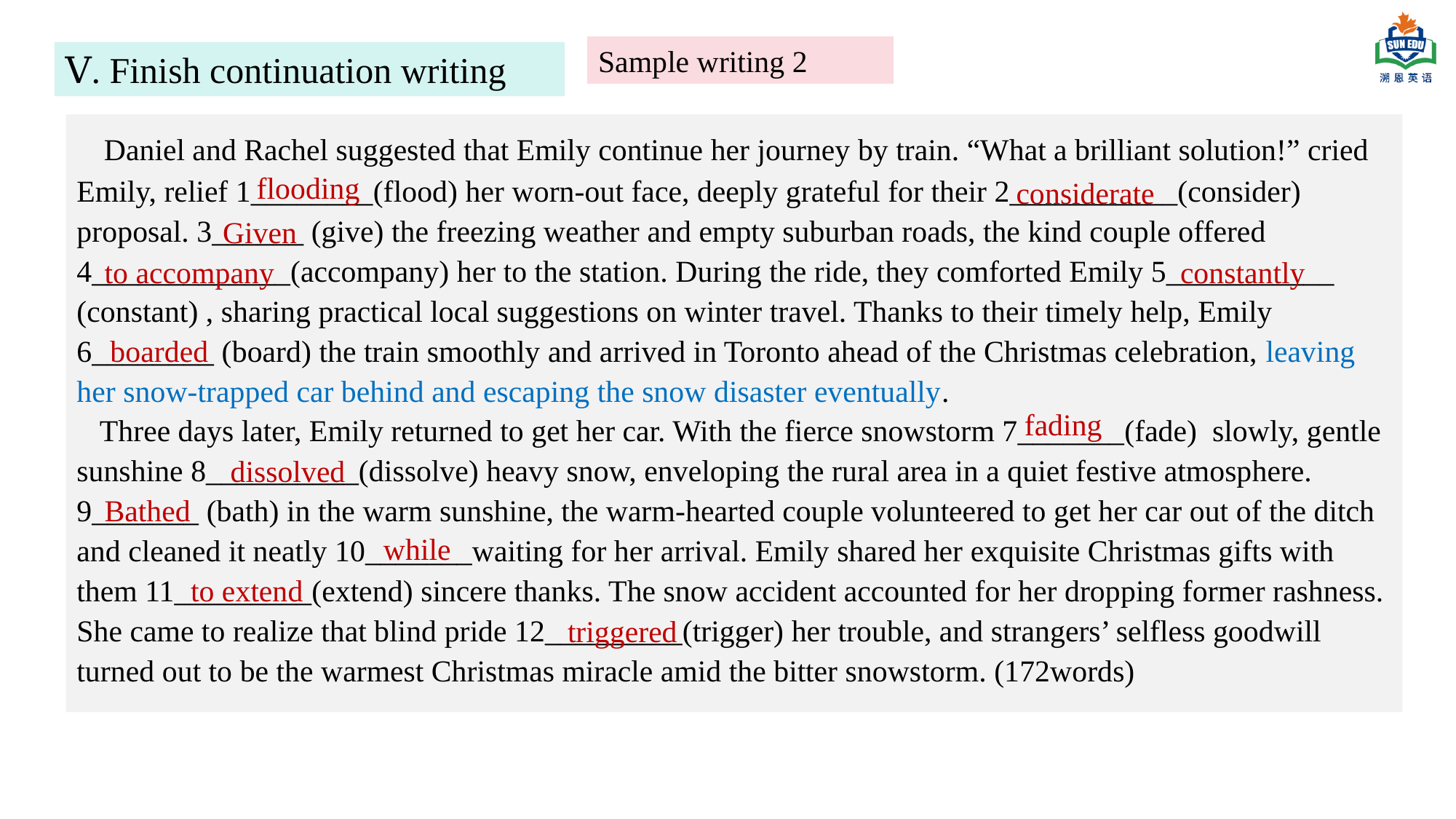

Sample writing 2
Ⅴ. Finish continuation writing
   Daniel and Rachel suggested that Emily continue her journey by train. “What a brilliant solution!” cried Emily, relief 1________(flood) her worn-out face, deeply grateful for their 2___________(consider)  proposal. 3______ (give) the freezing weather and empty suburban roads, the kind couple offered 4_____________(accompany) her to the station. During the ride, they comforted Emily 5___________ (constant) , sharing practical local suggestions on winter travel. Thanks to their timely help, Emily 6________ (board) the train smoothly and arrived in Toronto ahead of the Christmas celebration, leaving her snow-trapped car behind and escaping the snow disaster eventually.
   Three days later, Emily returned to get her car. With the fierce snowstorm 7_______(fade)  slowly, gentle sunshine 8__________(dissolve) heavy snow, enveloping the rural area in a quiet festive atmosphere. 9_______ (bath) in the warm sunshine, the warm-hearted couple volunteered to get her car out of the ditch and cleaned it neatly 10_______waiting for her arrival. Emily shared her exquisite Christmas gifts with them 11_________(extend) sincere thanks. The snow accident accounted for her dropping former rashness. She came to realize that blind pride 12_________(trigger) her trouble, and strangers’ selfless goodwill turned out to be the warmest Christmas miracle amid the bitter snowstorm. (172words)

 flooding
considerate
Given
to accompany
constantly
boarded
fading
 dissolved
Bathed
while
to extend
 triggered